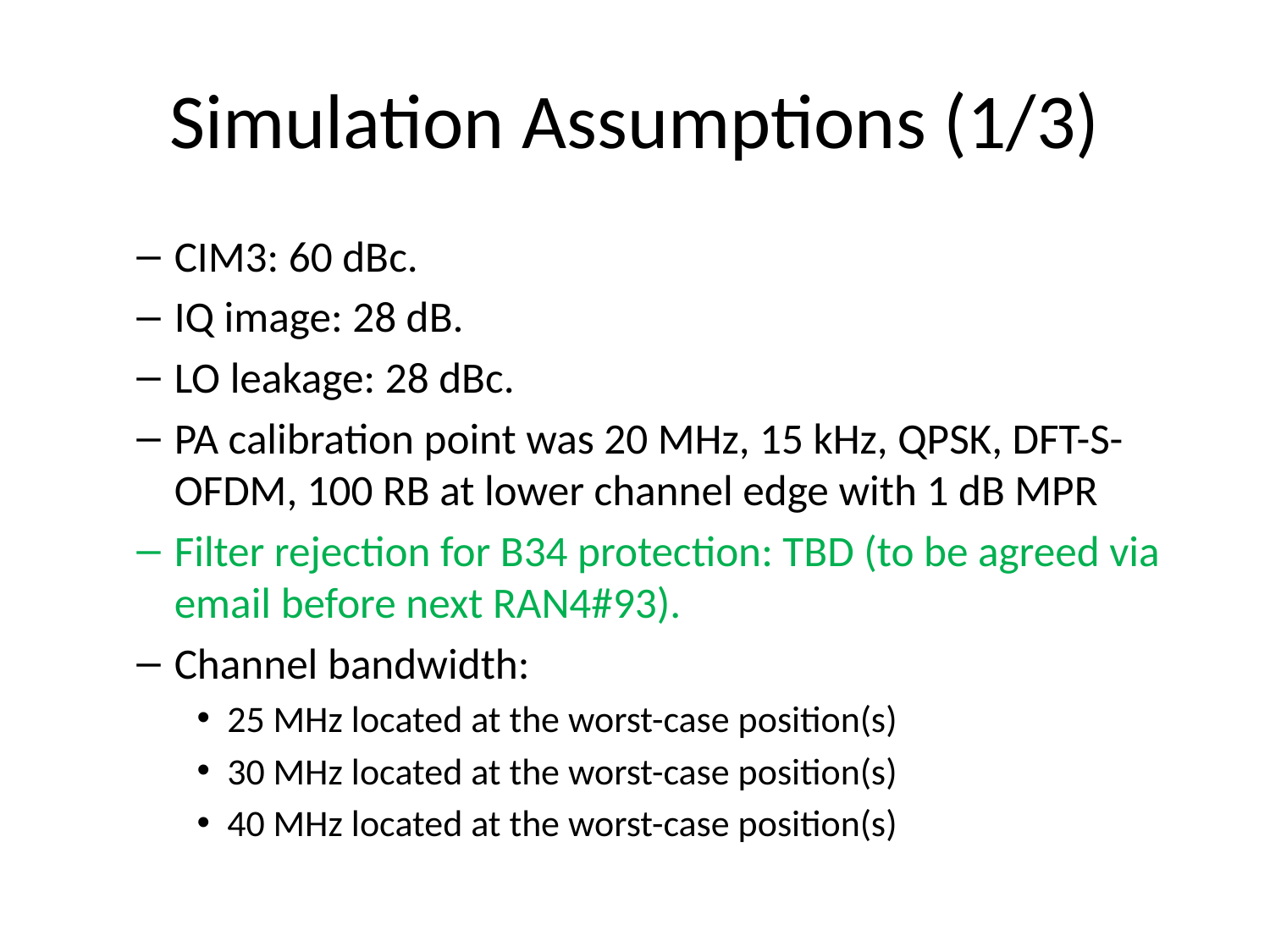

# Simulation Assumptions (1/3)
CIM3: 60 dBc.
IQ image: 28 dB.
LO leakage: 28 dBc.
PA calibration point was 20 MHz, 15 kHz, QPSK, DFT-S-OFDM, 100 RB at lower channel edge with 1 dB MPR
Filter rejection for B34 protection: TBD (to be agreed via email before next RAN4#93).
Channel bandwidth:
25 MHz located at the worst-case position(s)
30 MHz located at the worst-case position(s)
40 MHz located at the worst-case position(s)